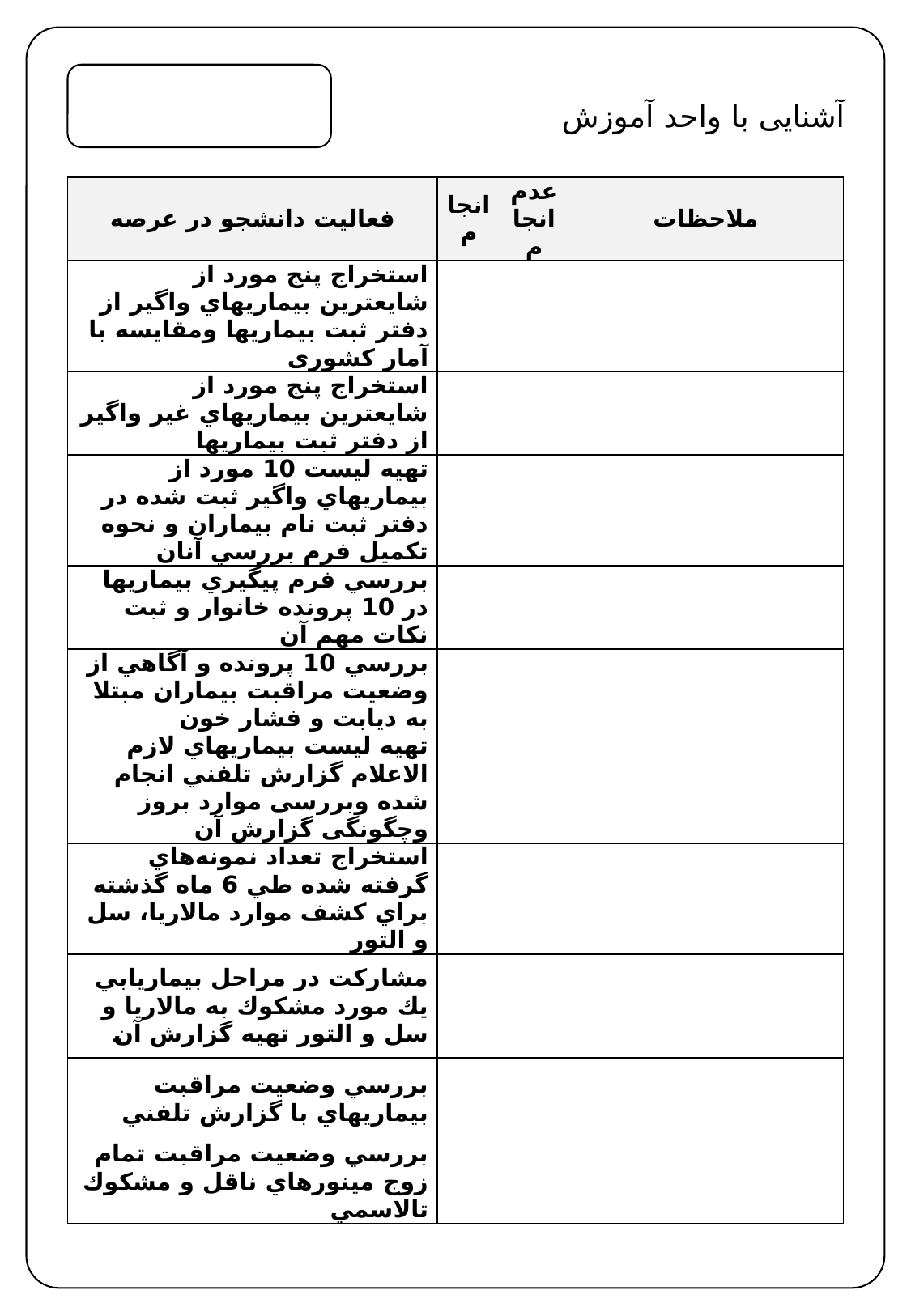

آشنایی با واحد آموزش
| فعالیت دانشجو در عرصه | انجام | عدم انجام | ملاحظات |
| --- | --- | --- | --- |
| استخراج پنج مورد از شايعترين بيماريهاي واگير از دفتر ثبت بيماريها ومقایسه با آمار کشوری |  |  |  |
| استخراج پنج مورد از شايعترين بيماريهاي غير واگير از دفتر ثبت بيماريها |  |  |  |
| تهيه ليست 10 مورد از بيماريهاي واگير ثبت شده در دفتر ثبت نام بيماران و نحوه تكميل فرم بررسي آنان |  |  |  |
| بررسي فرم پيگيري بيماريها در 10 پرونده خانوار و ثبت نكات مهم آن |  |  |  |
| بررسي 10 پرونده و آگاهي از وضعيت مراقبت بيماران مبتلا به ديابت و فشار خون |  |  |  |
| تهيه ليست بيماريهاي لازم الاعلام گزارش تلفني انجام شده وبررسی موارد بروز وچگونگی گزارش آن |  |  |  |
| استخراج تعداد نمونه‌هاي گرفته شده طي 6 ماه گذشته براي كشف موارد مالاريا، سل و التور |  |  |  |
| مشاركت در مراحل بيماريابي يك مورد مشكوك به مالاريا و سل و التور تهيه گزارش آن |  |  |  |
| بررسي وضعيت مراقبت بيماريهاي با گزارش تلفني |  |  |  |
| بررسي وضعيت مراقبت تمام زوج مينورهاي ناقل و مشكوك تالاسمي |  |  |  |